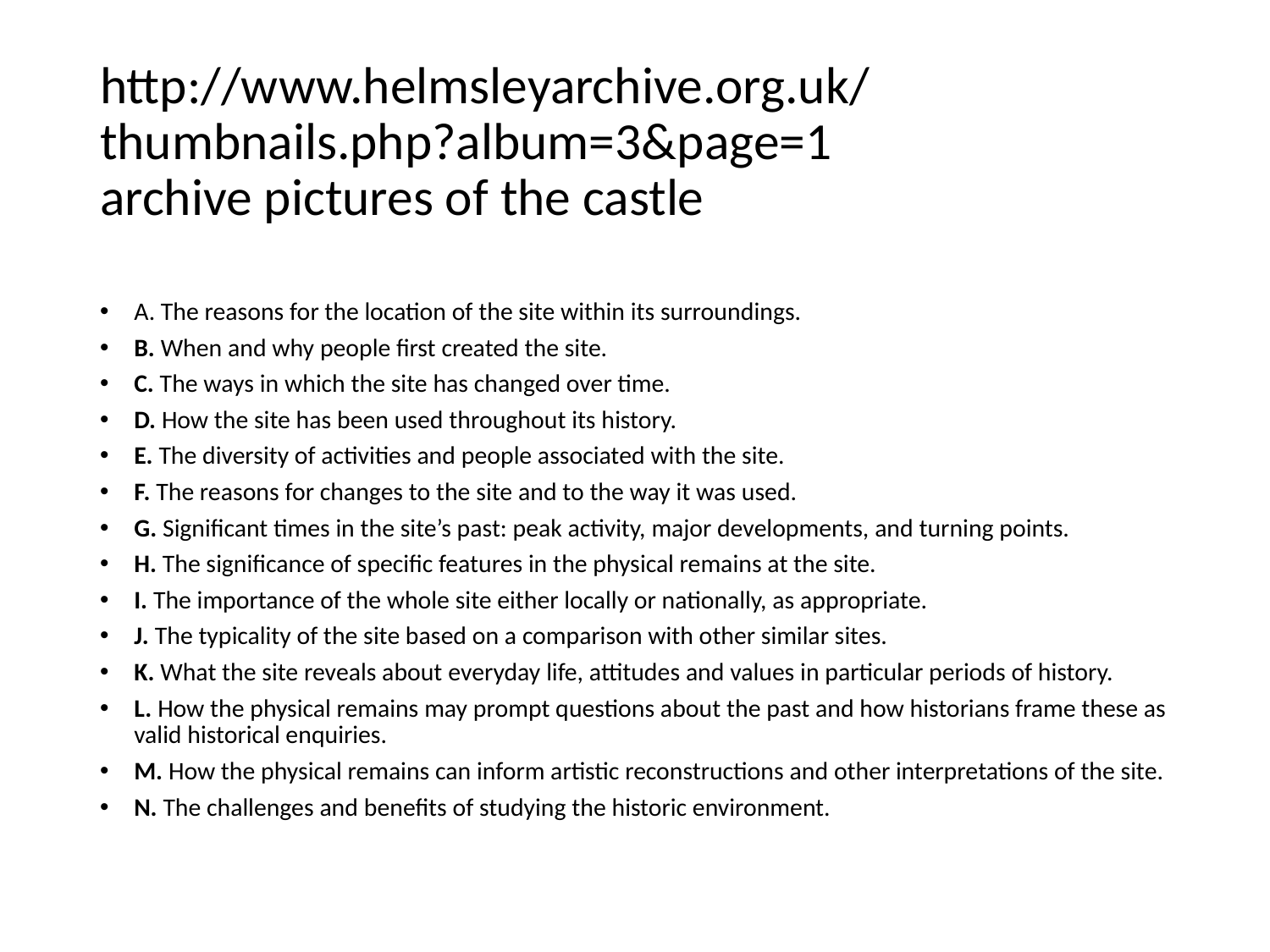

# http://www.helmsleyarchive.org.uk/thumbnails.php?album=3&page=1 archive pictures of the castle

A. The reasons for the location of the site within its surroundings.
B. When and why people first created the site.
C. The ways in which the site has changed over time.
D. How the site has been used throughout its history.
E. The diversity of activities and people associated with the site.
F. The reasons for changes to the site and to the way it was used.
G. Significant times in the site’s past: peak activity, major developments, and turning points.
H. The significance of specific features in the physical remains at the site.
I. The importance of the whole site either locally or nationally, as appropriate.
J. The typicality of the site based on a comparison with other similar sites.
K. What the site reveals about everyday life, attitudes and values in particular periods of history.
L. How the physical remains may prompt questions about the past and how historians frame these as valid historical enquiries.
M. How the physical remains can inform artistic reconstructions and other interpretations of the site.
N. The challenges and benefits of studying the historic environment.